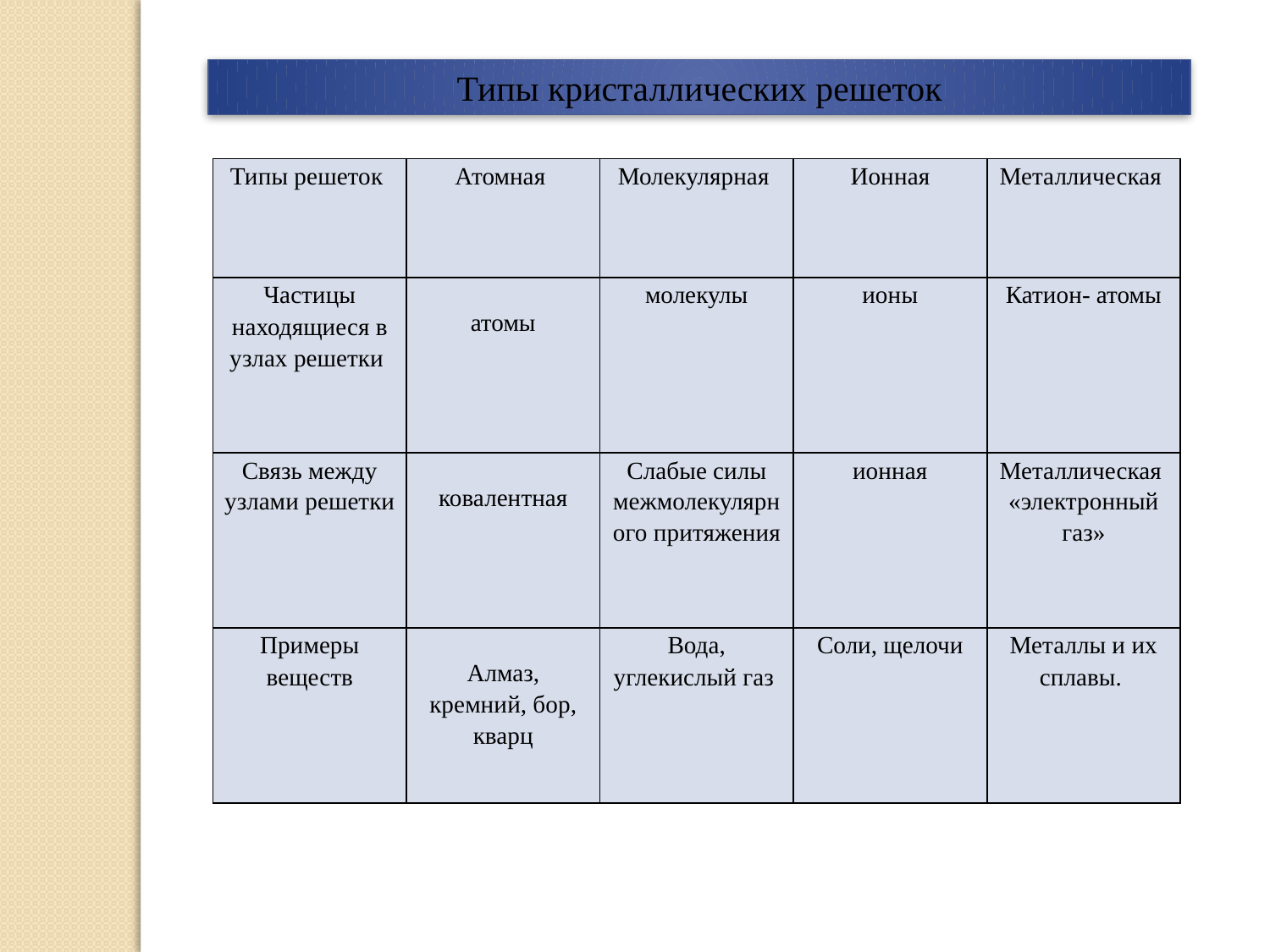

Типы кристаллических решеток
| Типы решеток | Атомная | Молекулярная | Ионная | Металлическая |
| --- | --- | --- | --- | --- |
| Частицы находящиеся в узлах решетки | атомы | молекулы | ионы | Катион- атомы |
| Связь между узлами решетки | ковалентная | Слабые силы межмолекулярного притяжения | ионная | Металлическая «электронный газ» |
| Примеры веществ | Алмаз, кремний, бор, кварц | Вода, углекислый газ | Соли, щелочи | Металлы и их сплавы. |